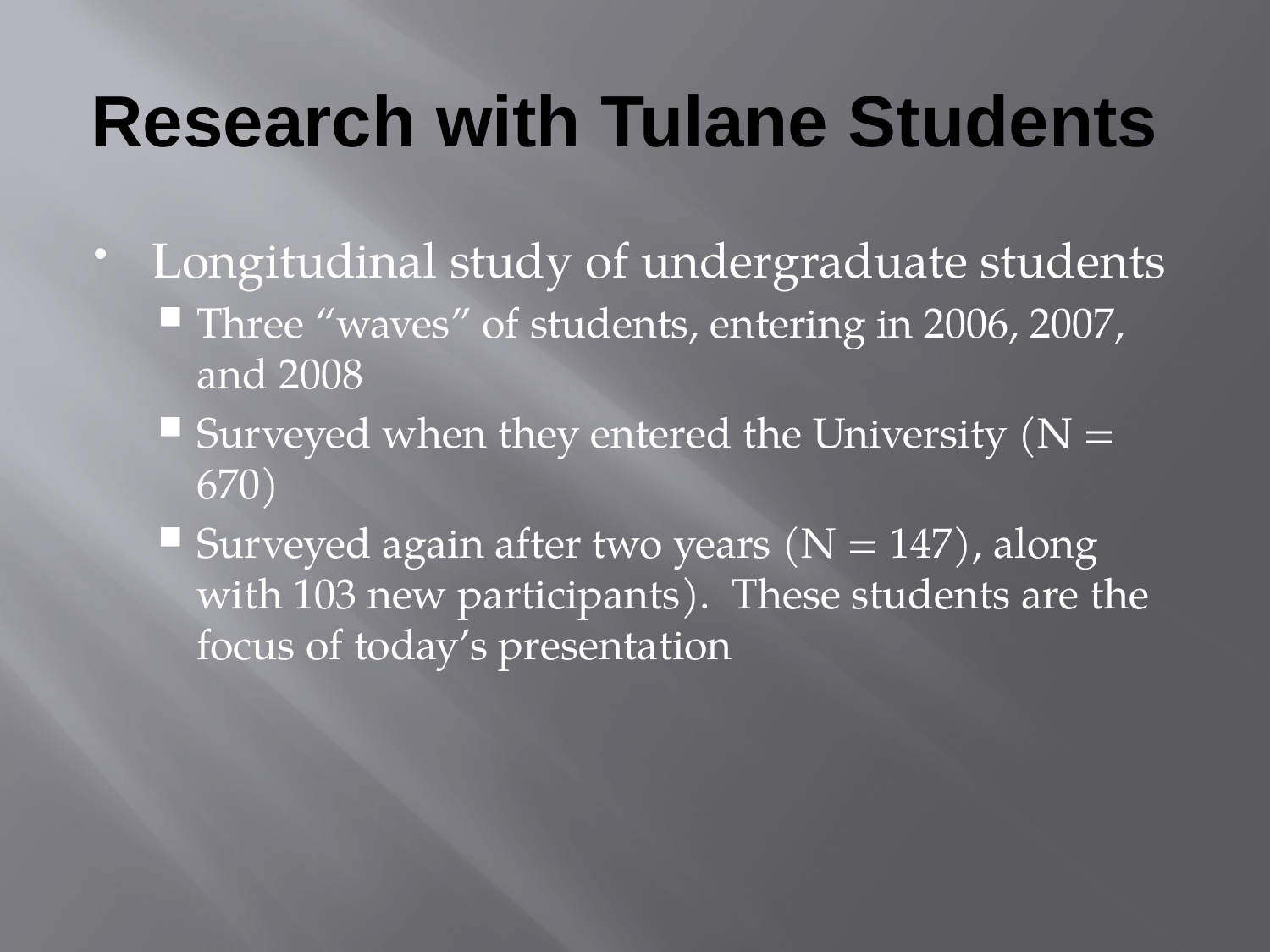

# Research with Tulane Students
Longitudinal study of undergraduate students
Three “waves” of students, entering in 2006, 2007, and 2008
Surveyed when they entered the University (N = 670)
Surveyed again after two years (N = 147), along with 103 new participants).  These students are the focus of today’s presentation